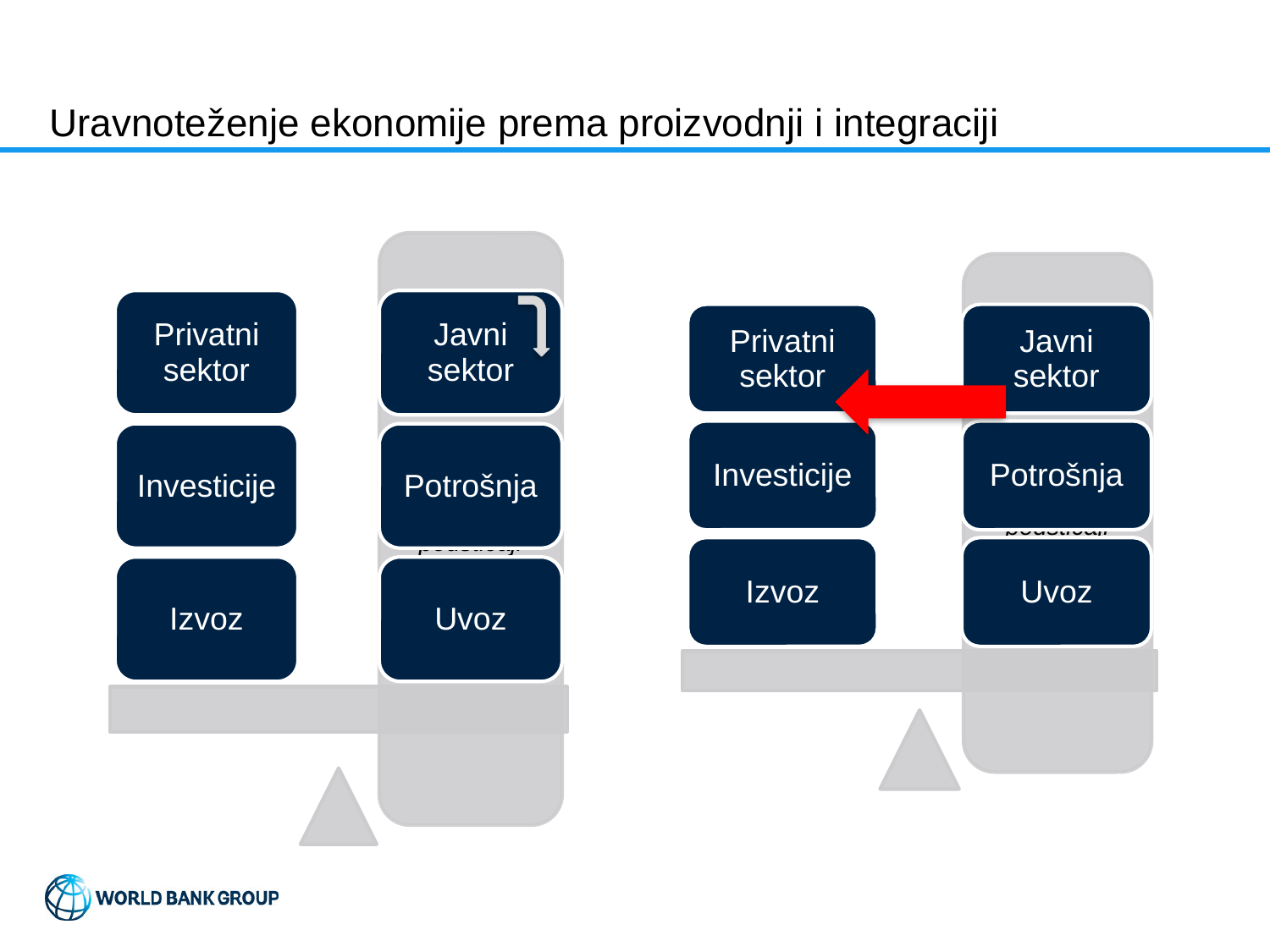

# Uravnoteženje ekonomije prema proizvodnji i integraciji
Investicije
Privatni sektor
Politike i podsticaji
Uvoz
Potrošnja
Javni sektor
Izvoz
Investicije
Privatni sektor
Politike i podsticaji
Uvoz
Potrošnja
Javni sektor
Izvoz